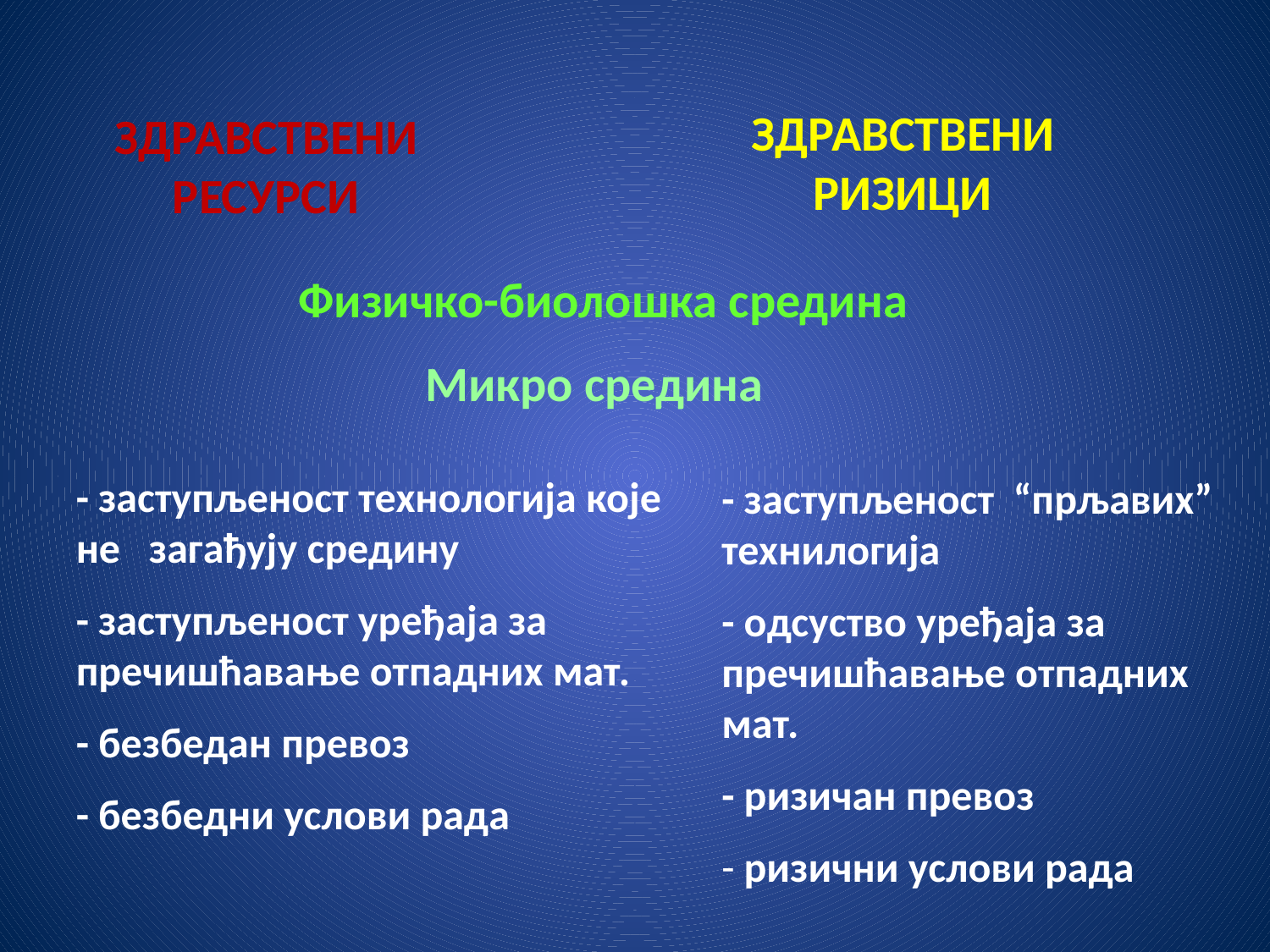

ЗДРАВСТВЕНИ РЕСУРСИ
ЗДРАВСТВЕНИ РИЗИЦИ
Физичко-биолошка средина
	Микро средина
- заступљеност технологија које не   загађују средину
- заступљеност уређаја за пречишћавање отпадних мат.
- безбедан превоз
- безбедни услови рада
- заступљеност  “прљавих” технилогија
- одсуство уређаја за пречишћавање отпадних мат.
- ризичан превоз
- ризични услови рада